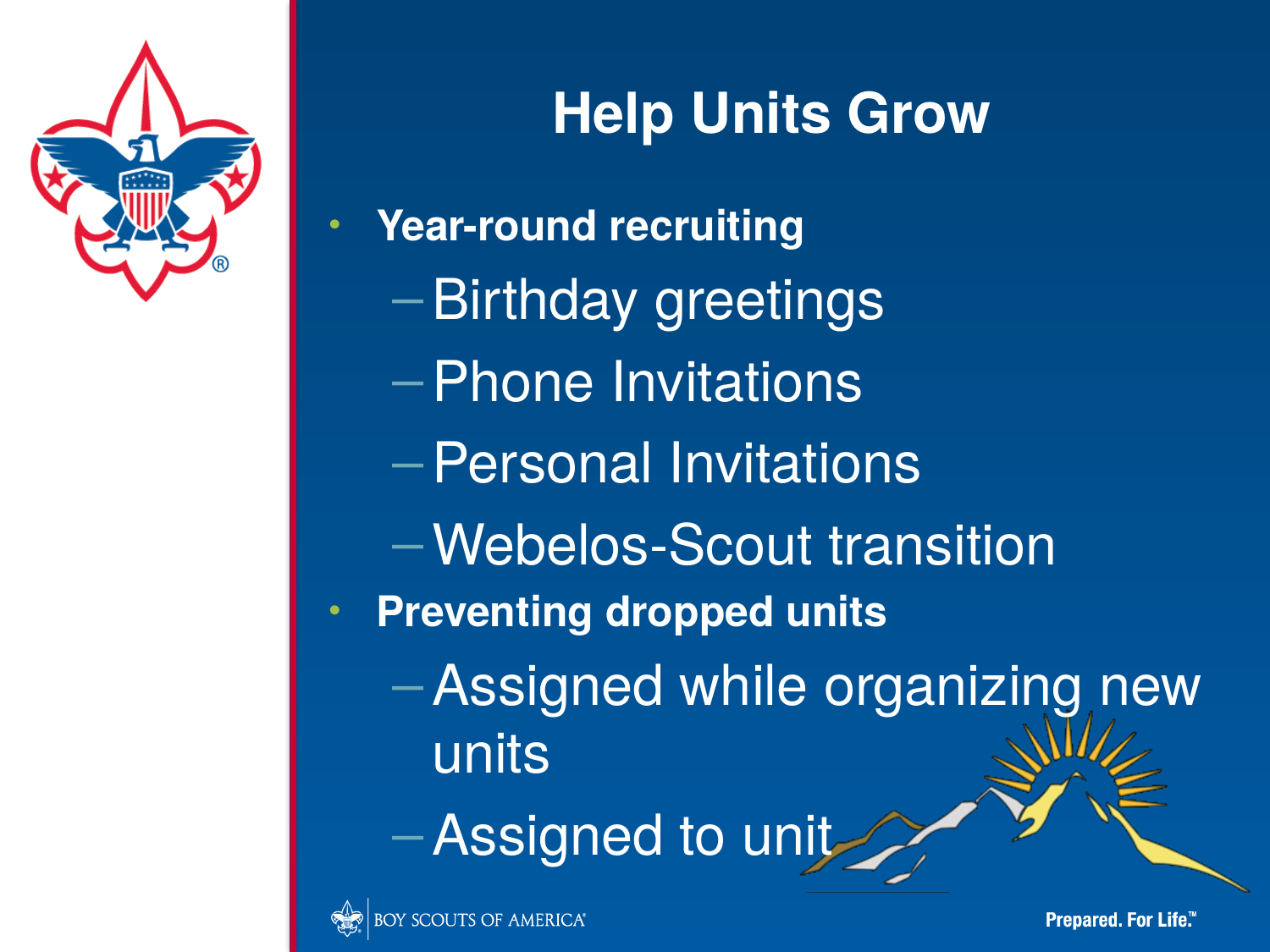

Help Units Grow
Year-round recruiting
Birthday greetings
Phone Invitations
Personal Invitations
Webelos-Scout transition
Preventing dropped units
Assigned while organizing new units
Assigned to unit